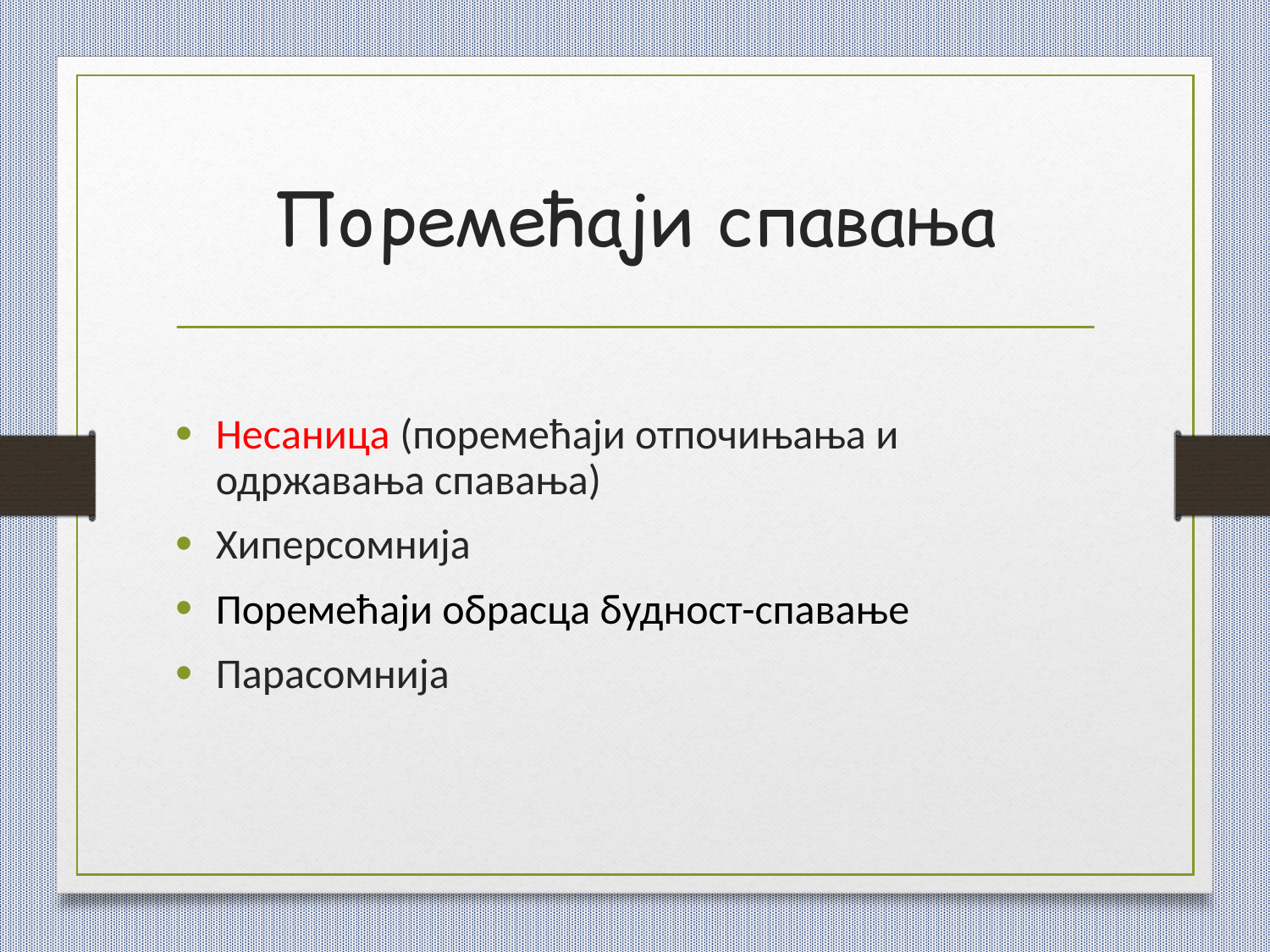

# Поремећаји спавања
Несаница (поремећаји отпочињања и одржавања спавања)
Хиперсомнија
Поремећаји обрасца будност-спавање
Парасомнија